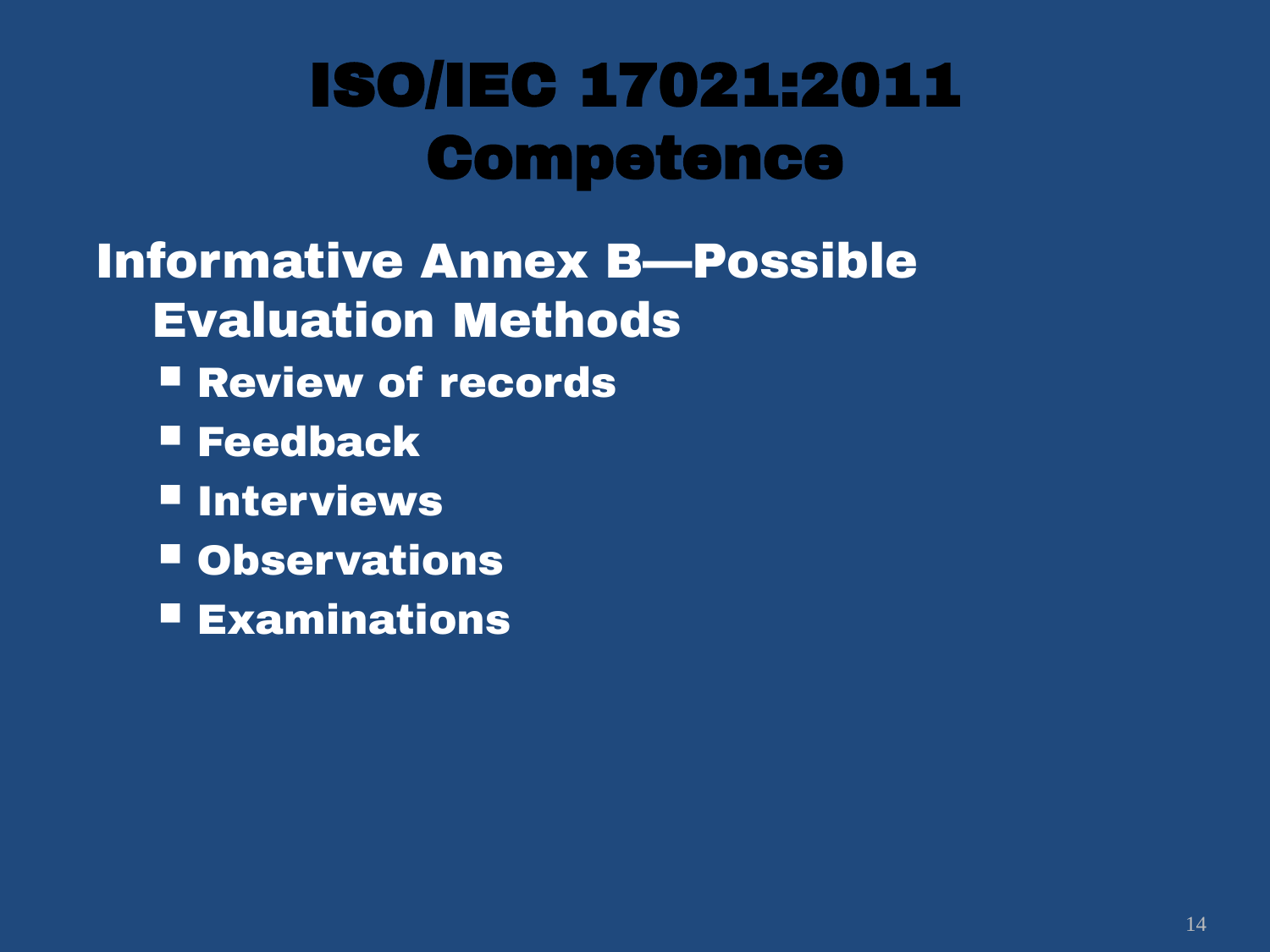

# ISO/IEC 17021:2011 Competence
Informative Annex B—Possible Evaluation Methods
Review of records
Feedback
Interviews
Observations
Examinations
14